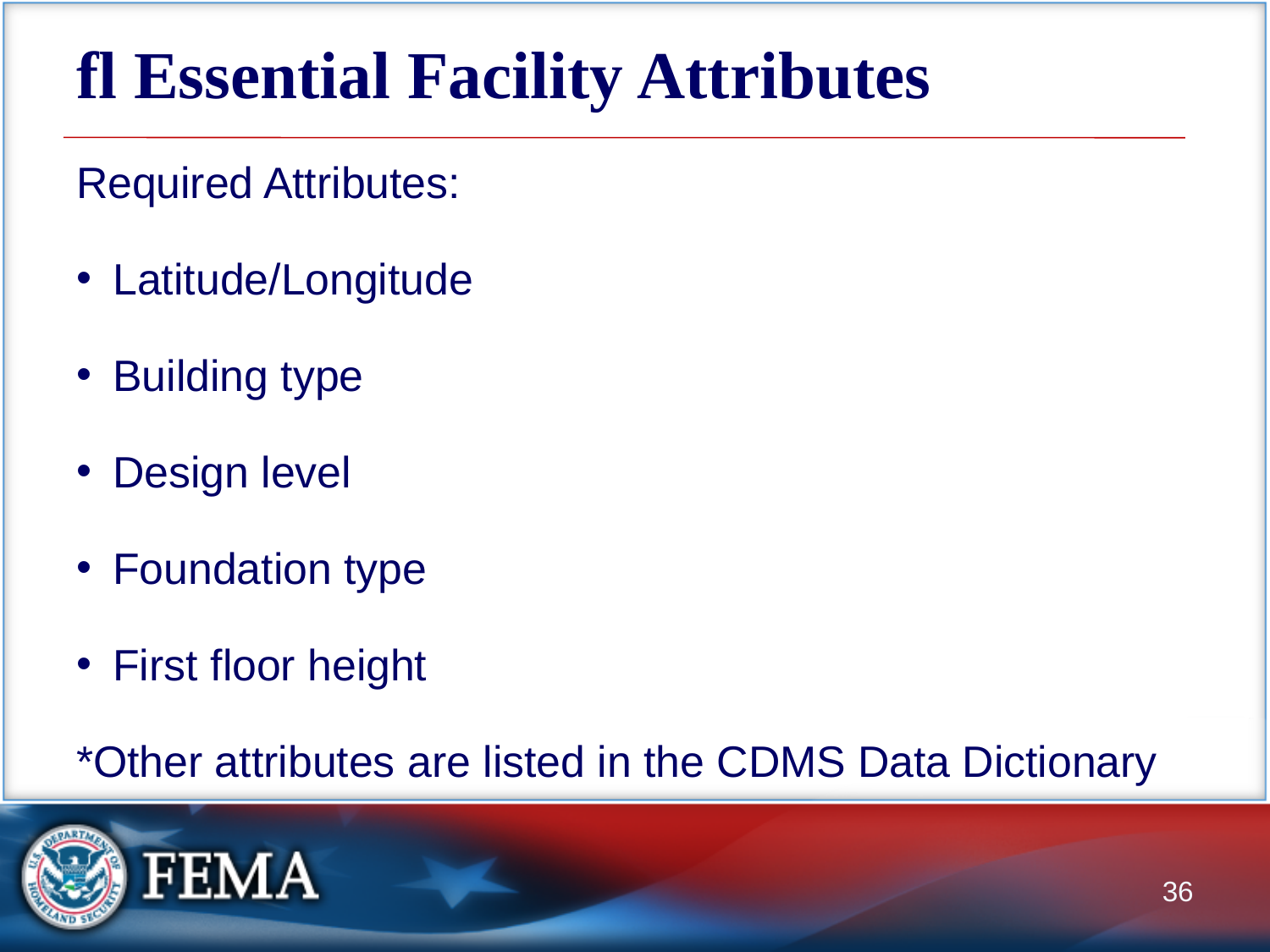

# fl Essential Facility Attributes
Required Attributes:
Latitude/Longitude
Building type
Design level
Foundation type
First floor height
*Other attributes are listed in the CDMS Data Dictionary
36